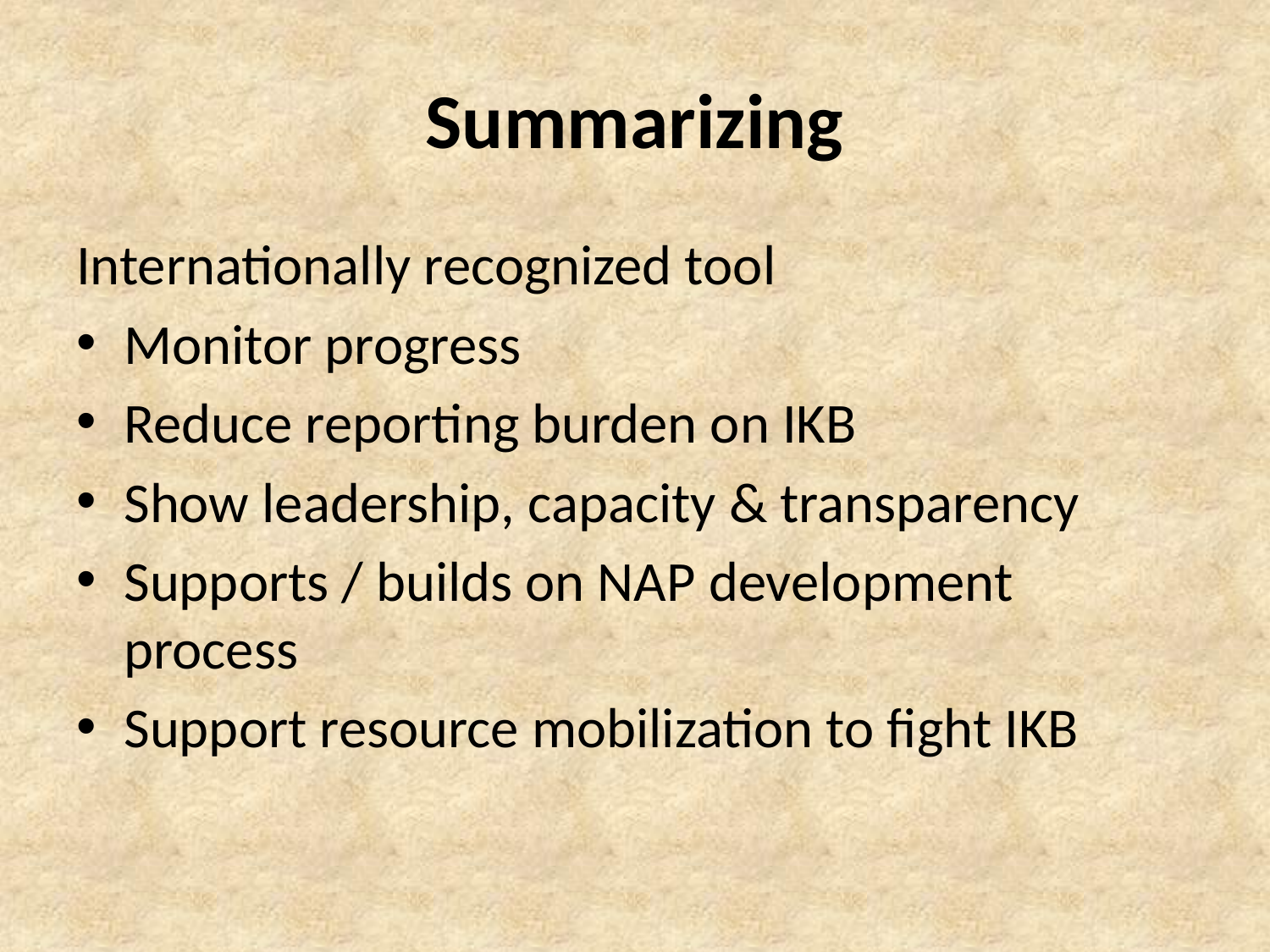

# Summarizing
Internationally recognized tool
Monitor progress
Reduce reporting burden on IKB
Show leadership, capacity & transparency
Supports / builds on NAP development process
Support resource mobilization to fight IKB